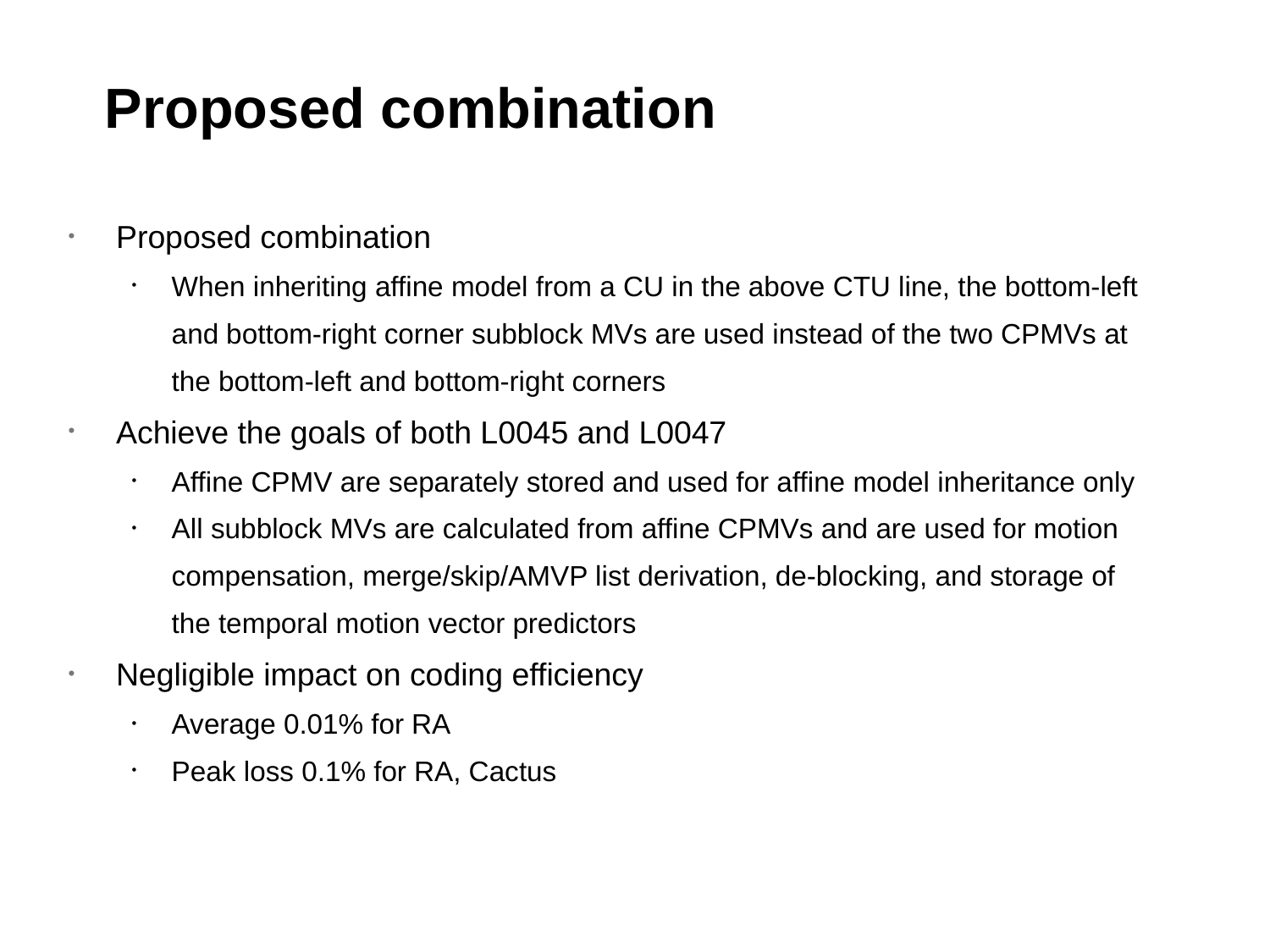

# Proposed combination
Proposed combination
When inheriting affine model from a CU in the above CTU line, the bottom-left and bottom-right corner subblock MVs are used instead of the two CPMVs at the bottom-left and bottom-right corners
Achieve the goals of both L0045 and L0047
Affine CPMV are separately stored and used for affine model inheritance only
All subblock MVs are calculated from affine CPMVs and are used for motion compensation, merge/skip/AMVP list derivation, de-blocking, and storage of the temporal motion vector predictors
Negligible impact on coding efficiency
Average 0.01% for RA
Peak loss 0.1% for RA, Cactus